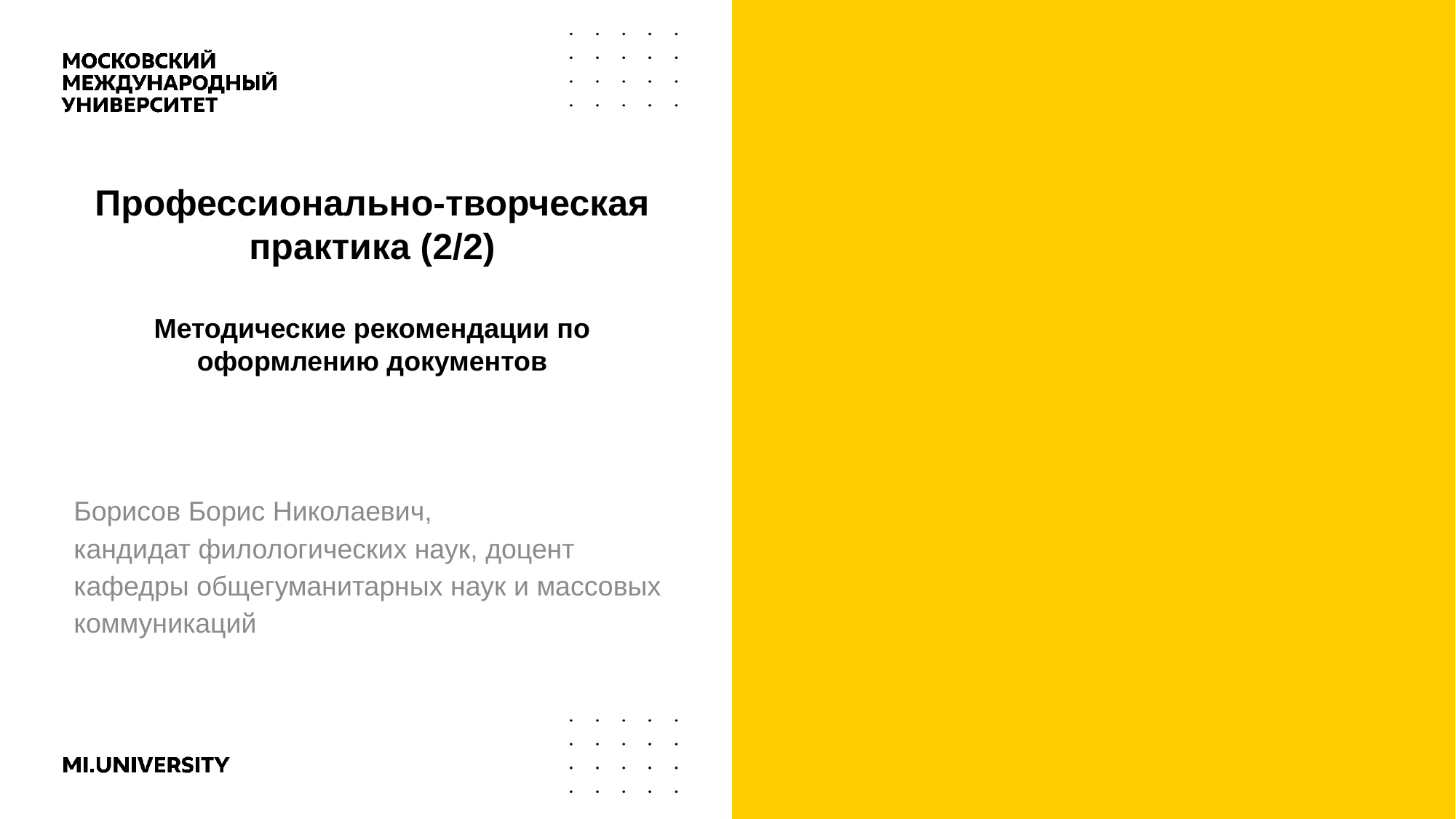

# Профессионально-творческая практика (2/2) Методические рекомендации по оформлению документов
Борисов Борис Николаевич,
кандидат филологических наук, доцент кафедры общегуманитарных наук и массовых коммуникаций